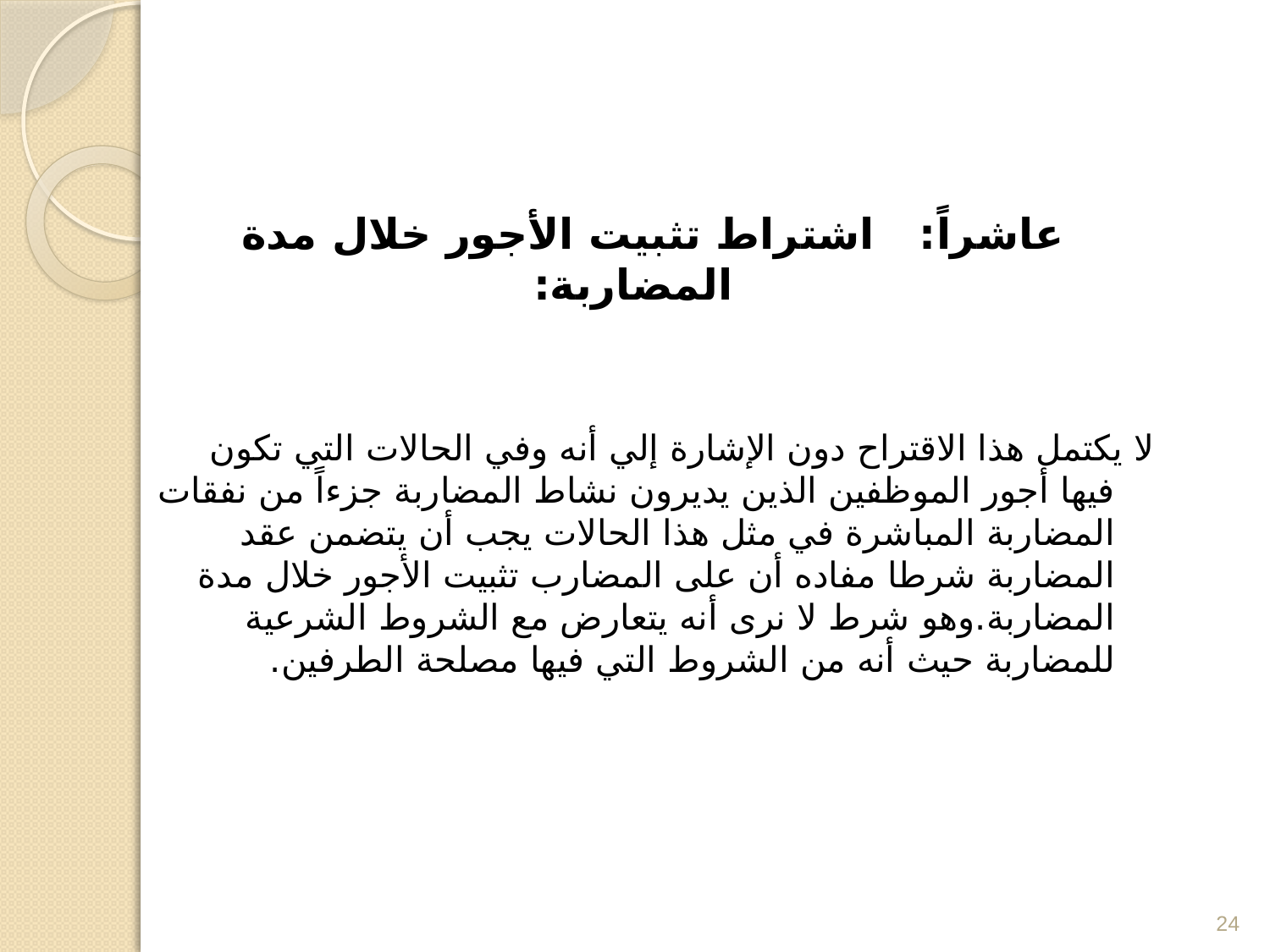

عاشراً:   اشتراط تثبيت الأجور خلال مدة المضاربة:

	لا يكتمل هذا الاقتراح دون الإشارة إلي أنه وفي الحالات التي تكون فيها أجور الموظفين الذين يديرون نشاط المضاربة جزءاً من نفقات المضاربة المباشرة في مثل هذا الحالات يجب أن يتضمن عقد المضاربة شرطا مفاده أن على المضارب تثبيت الأجور خلال مدة المضاربة.وهو شرط لا نرى أنه يتعارض مع الشروط الشرعية للمضاربة حيث أنه من الشروط التي فيها مصلحة الطرفين.

24